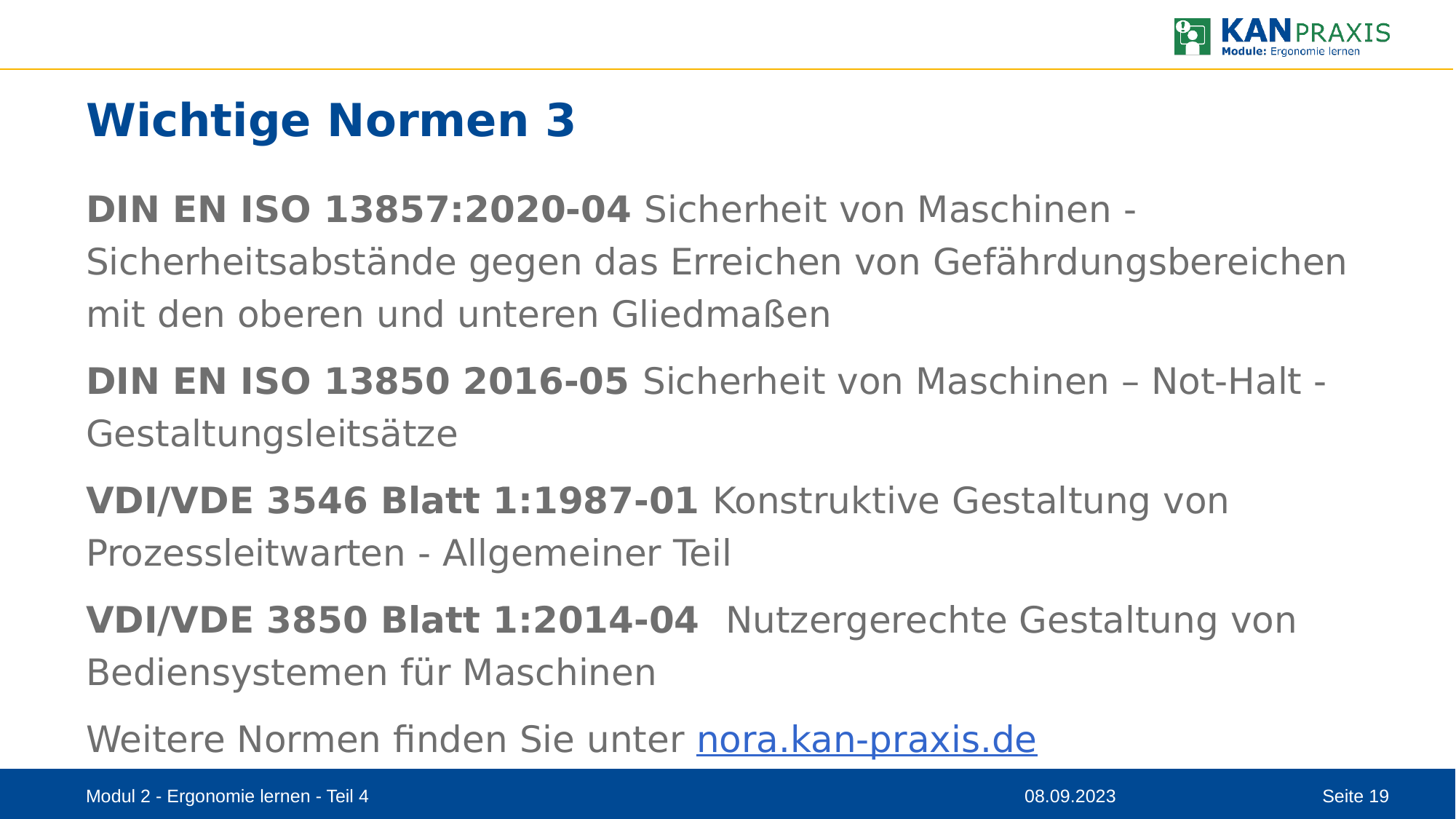

# Wichtige Normen 3
DIN EN ISO 13857:2020-04 Sicherheit von Maschinen - Sicherheitsabstände gegen das Erreichen von Gefährdungsbereichen mit den oberen und unteren Gliedmaßen
DIN EN ISO 13850 2016-05 Sicherheit von Maschinen – Not-Halt - Gestaltungsleitsätze
VDI/VDE 3546 Blatt 1:1987-01 Konstruktive Gestaltung von Prozessleitwarten - Allgemeiner Teil
VDI/VDE 3850 Blatt 1:2014-04  Nutzergerechte Gestaltung von Bediensystemen für Maschinen
Weitere Normen finden Sie unter nora.kan-praxis.de

Modul 2 - Ergonomie lernen - Teil 4
08.09.2023
Seite 19